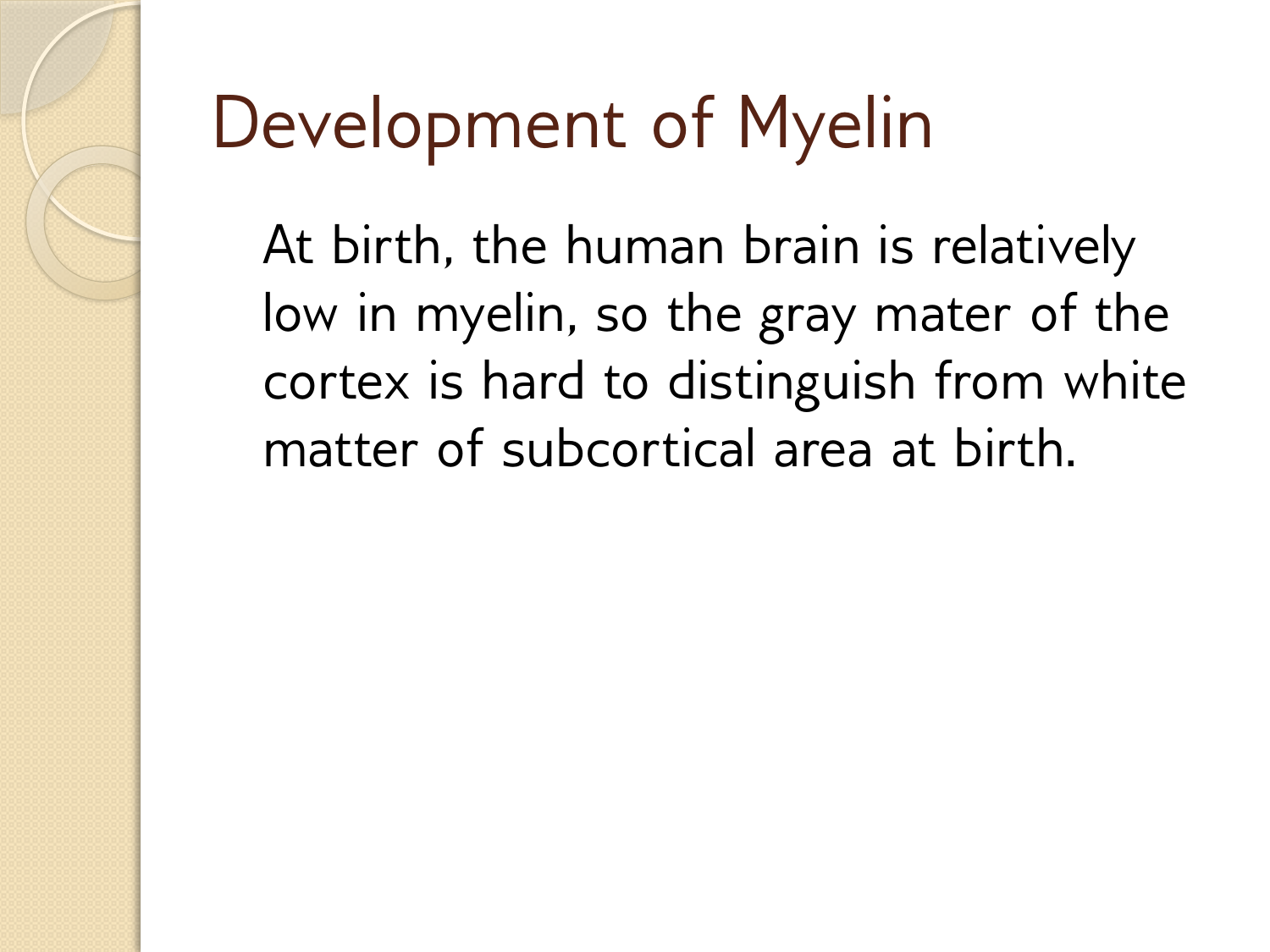

# Development of Myelin
	At birth, the human brain is relatively low in myelin, so the gray mater of the cortex is hard to distinguish from white matter of subcortical area at birth.